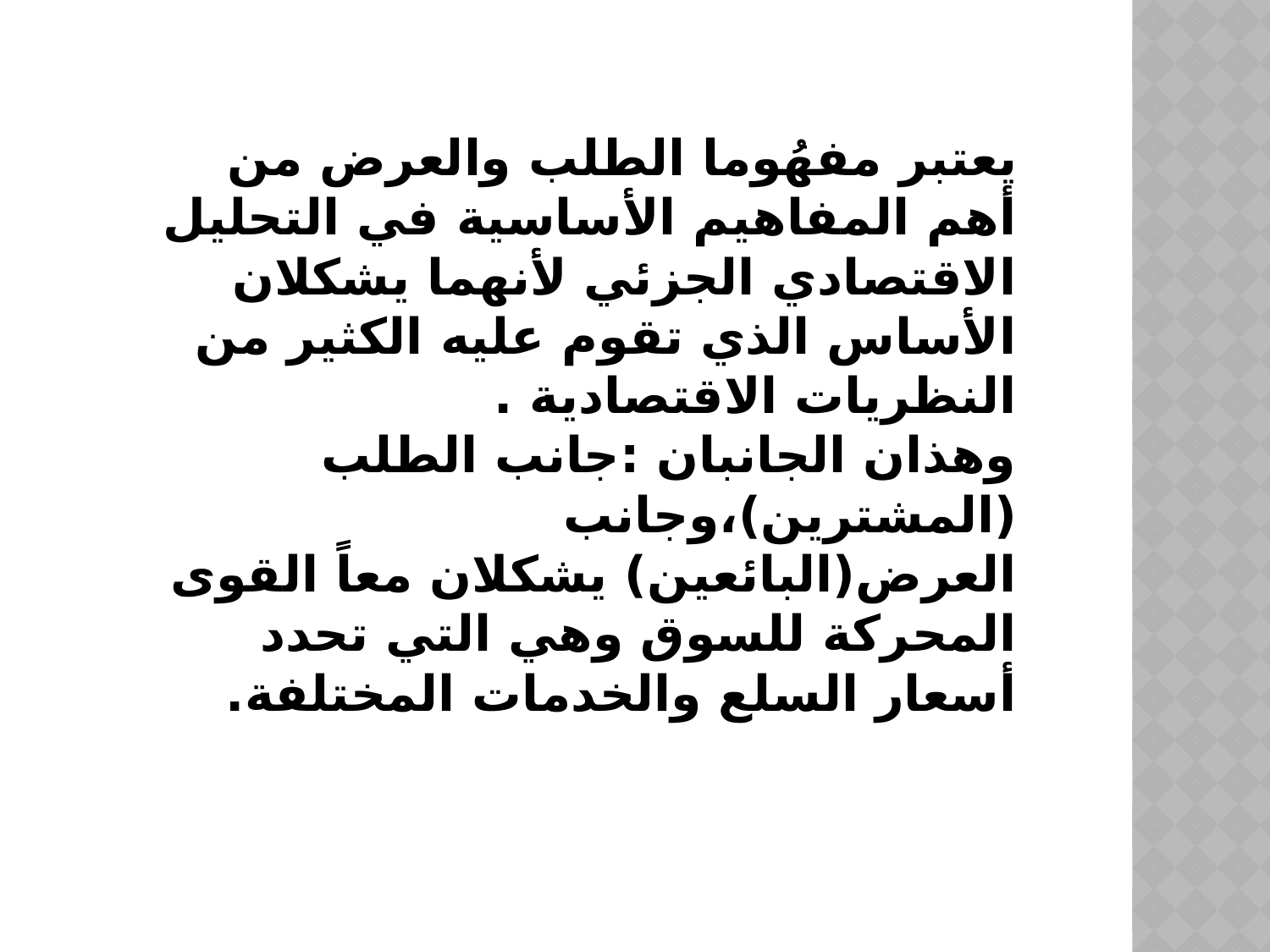

# يعتبر مفهُوما الطلب والعرض من أهم المفاهيم الأساسية في التحليل الاقتصادي الجزئي لأنهما يشكلان الأساس الذي تقوم عليه الكثير من النظريات الاقتصادية . وهذان الجانبان :جانب الطلب (المشترين)،وجانب العرض(البائعين) يشكلان معاً القوى المحركة للسوق وهي التي تحدد أسعار السلع والخدمات المختلفة.